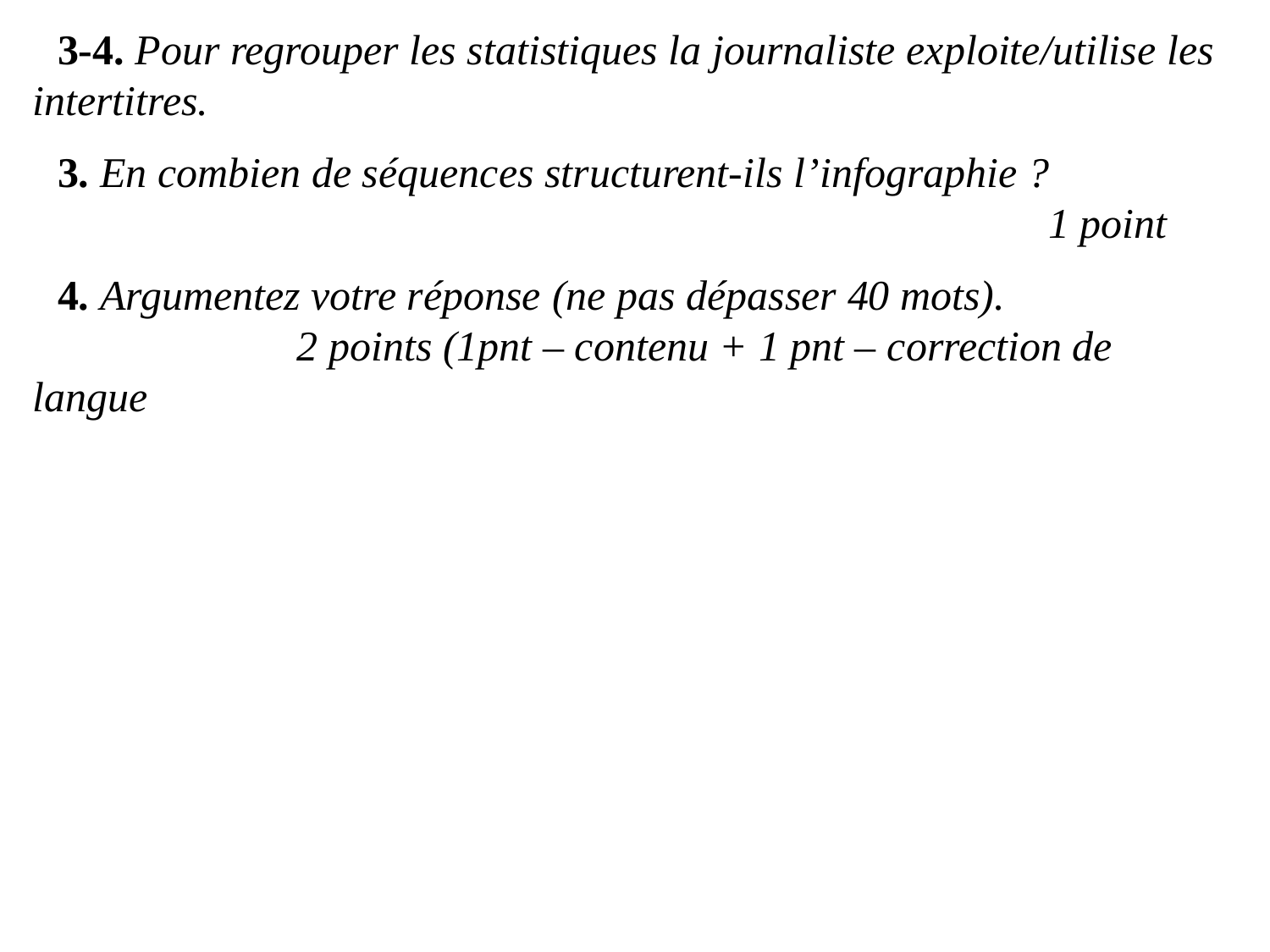

3-4. Pour regrouper les statistiques la journaliste exploite/utilise les intertitres.
3. En combien de séquences structurent-ils l’infographie ?									1 point
4. Argumentez votre réponse (ne pas dépasser 40 mots).				 2 points (1pnt – contenu + 1 pnt – correction de langue